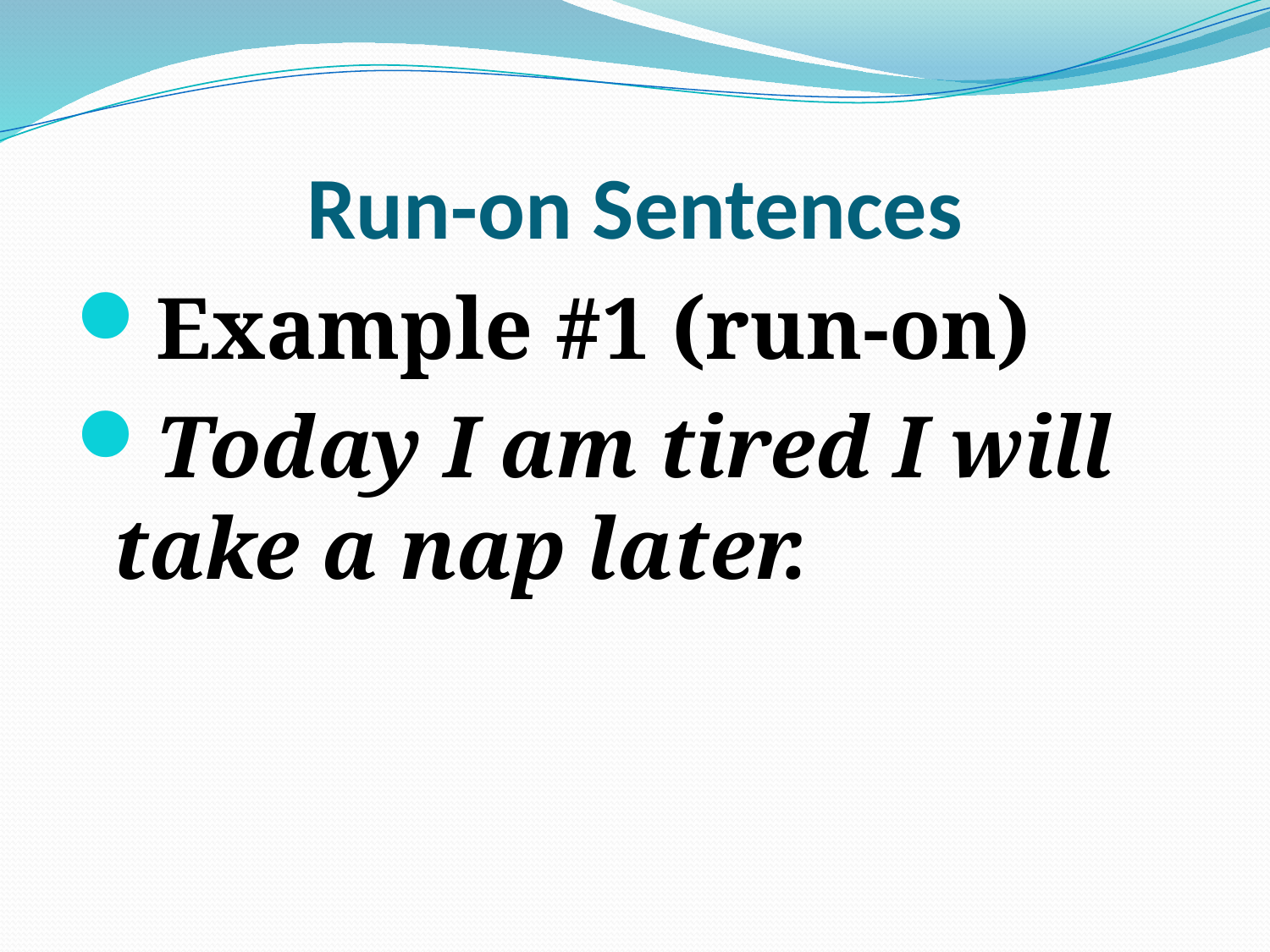

# Run-on Sentences
Example #1 (run-on)
Today I am tired I will take a nap later.